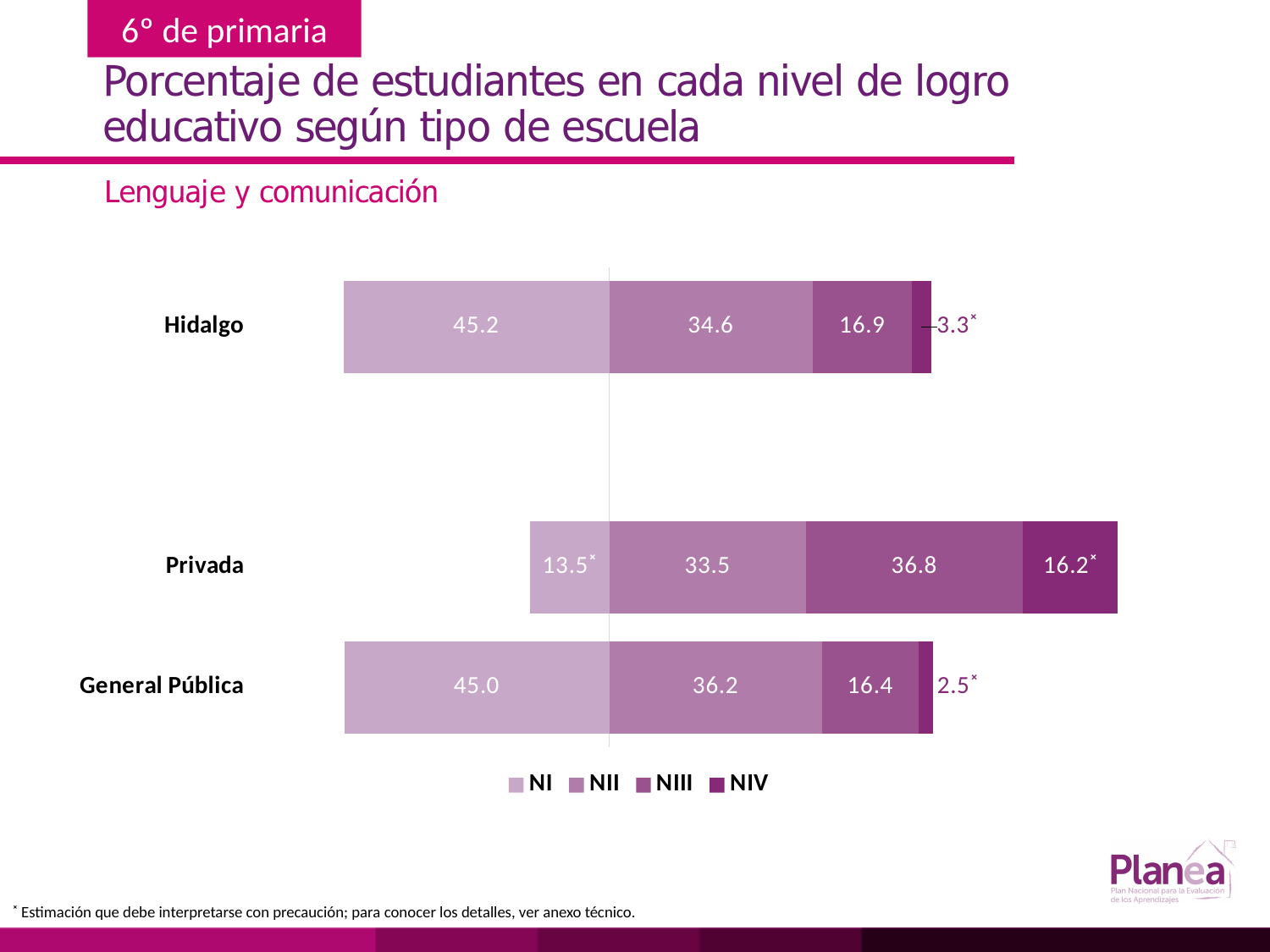

# Porcentaje de estudiantes en cada nivel de logro educativo según tipo de escuela

Lenguaje y comunicación

### Chart

| Category |  |  |  |  |
|---|---|---|---|---|
| General Pública | -45.0 | 36.2 | 16.4 | 2.5 |
| Privada | -13.5 | 33.5 | 36.8 | 16.2 |
|  | None | None | None | None |
| Hidalgo | -45.2 | 34.6 | 16.9 | 3.3 |
˟ Estimación que debe interpretarse con precaución; para conocer los detalles, ver anexo técnico.